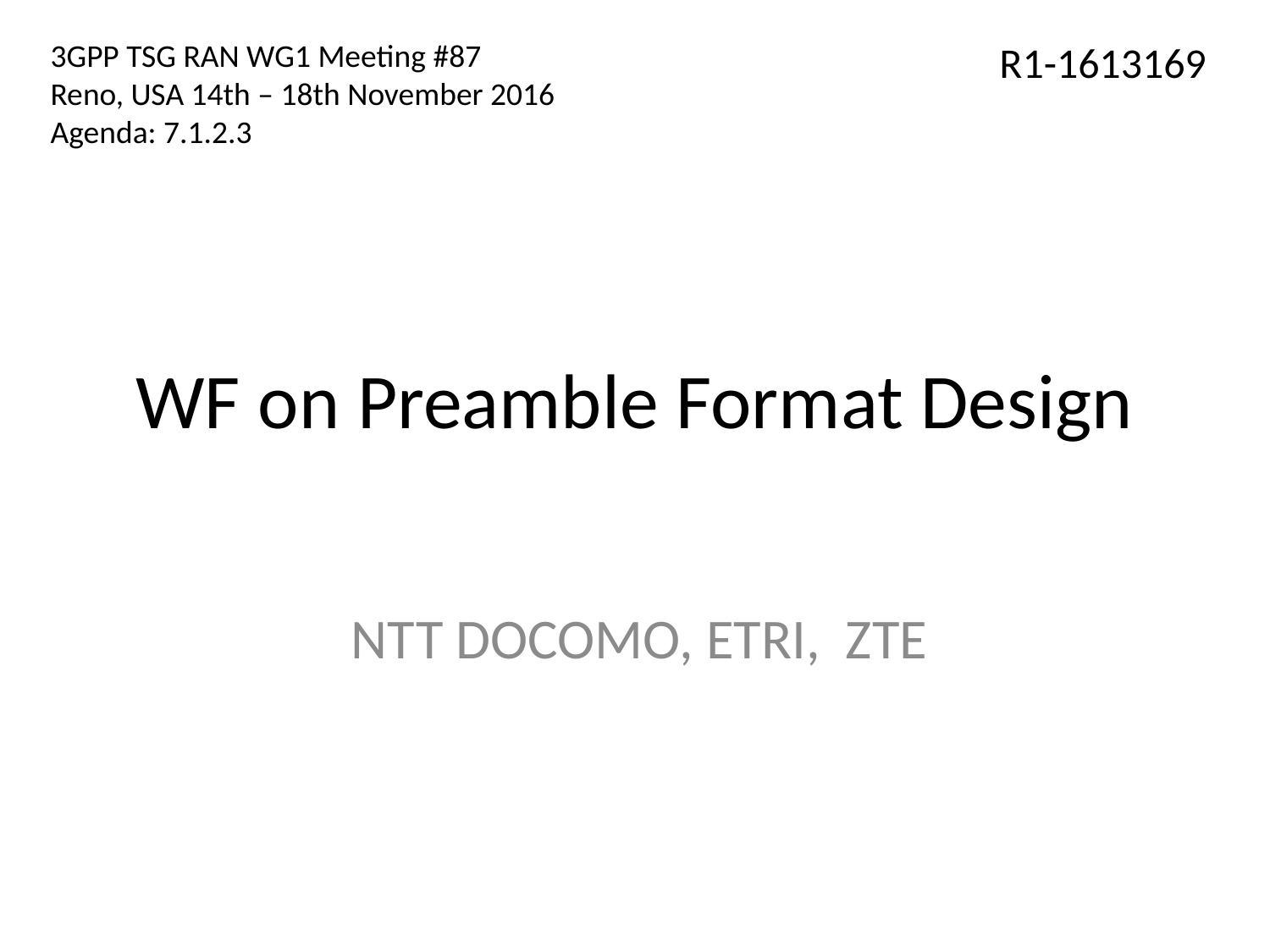

3GPP TSG RAN WG1 Meeting #87
Reno, USA 14th – 18th November 2016
Agenda: 7.1.2.3
R1-1613169
# WF on Preamble Format Design
NTT DOCOMO, ETRI,  ZTE